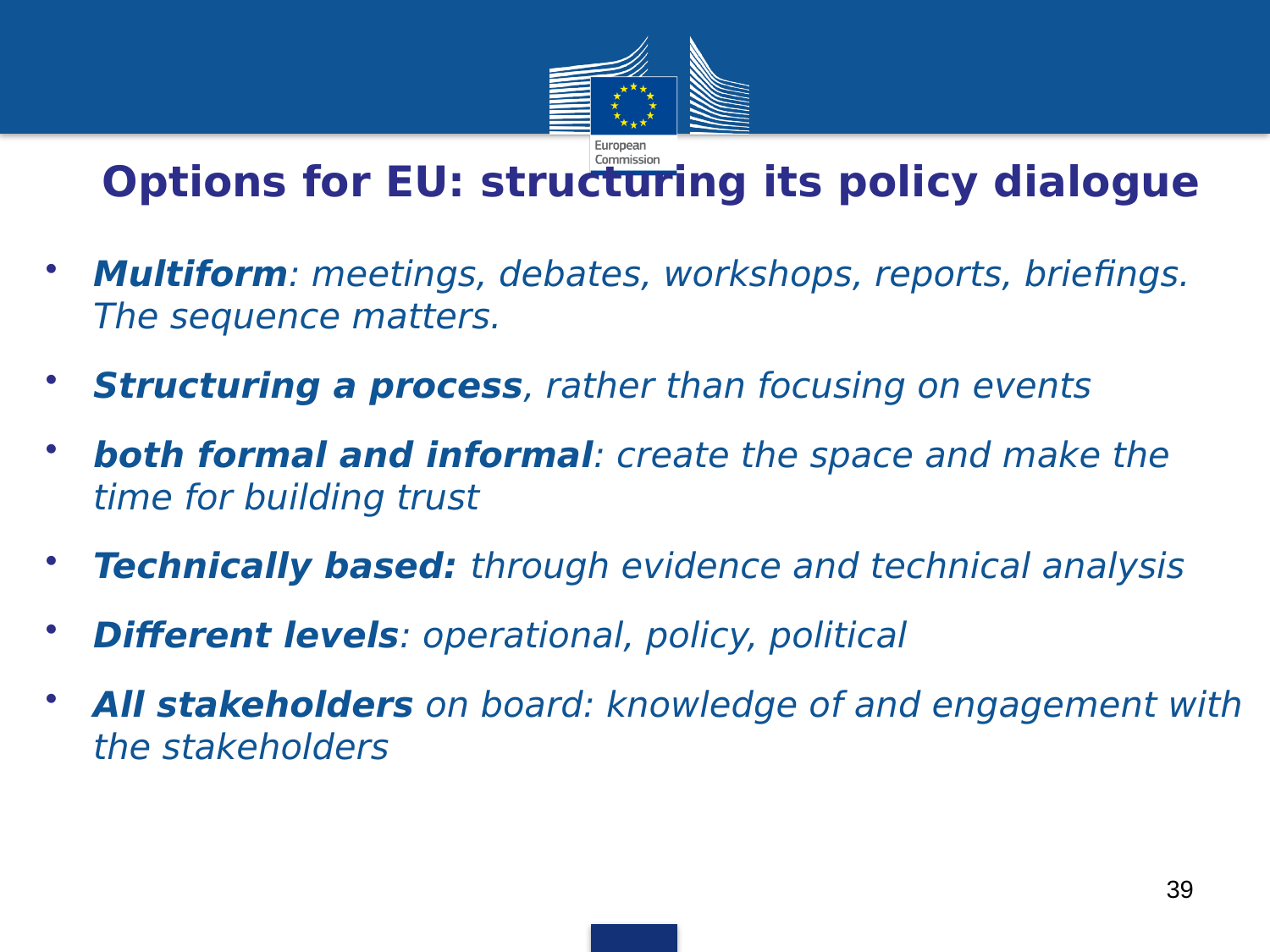

Options for EU: structuring its policy dialogue

Multiform: meetings, debates, workshops, reports, briefings. The sequence matters.

Structuring a process, rather than focusing on events

both formal and informal: create the space and make the time for building trust

Technically based: through evidence and technical analysis

Different levels: operational, policy, political

All stakeholders on board: knowledge of and engagement with the stakeholders
39